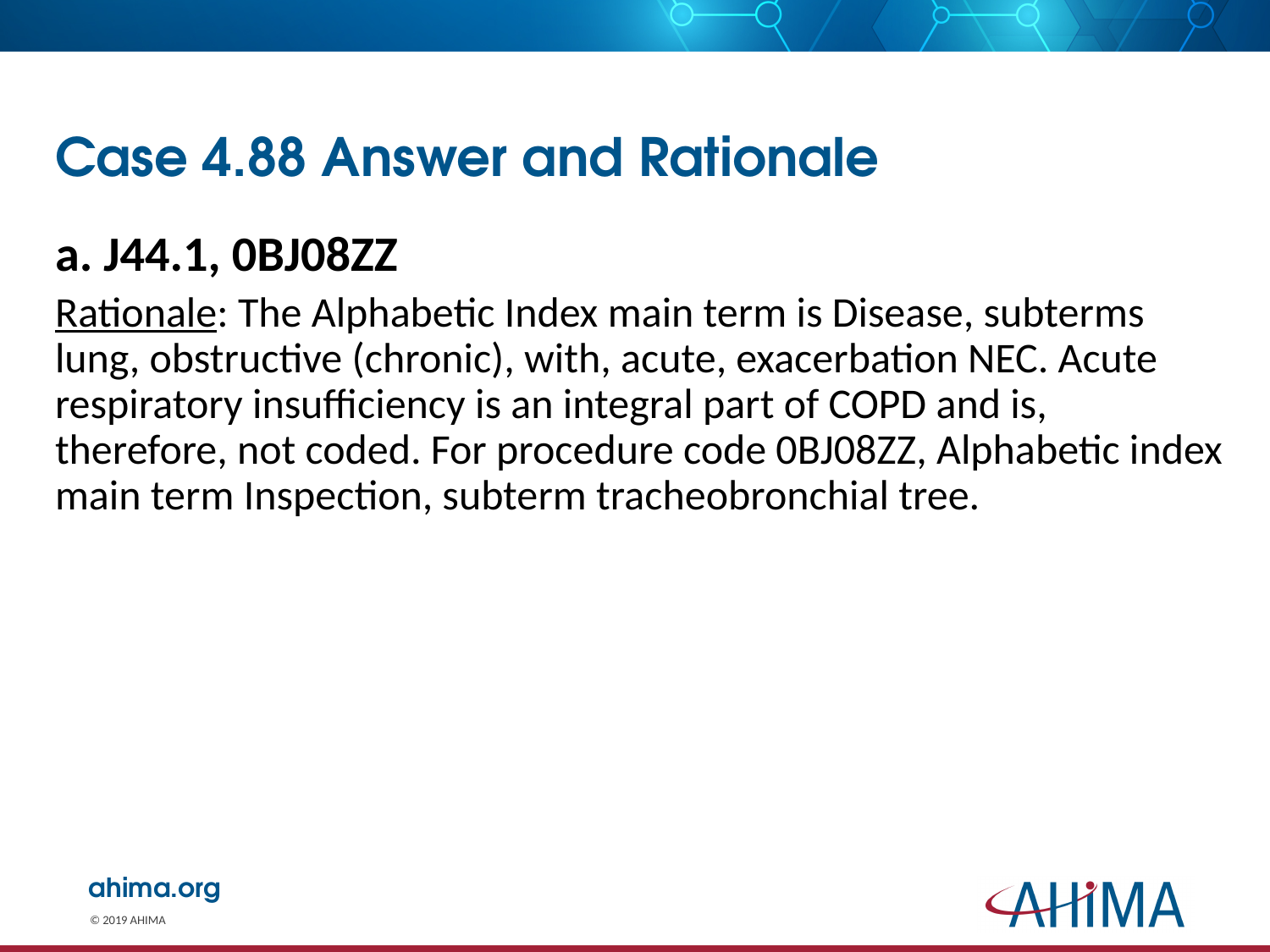

# Case 4.88 Answer and Rationale
a. J44.1, 0BJ08ZZ
Rationale: The Alphabetic Index main term is Disease, subterms lung, obstructive (chronic), with, acute, exacerbation NEC. Acute respiratory insufficiency is an integral part of COPD and is, therefore, not coded. For procedure code 0BJ08ZZ, Alphabetic index main term Inspection, subterm tracheobronchial tree.